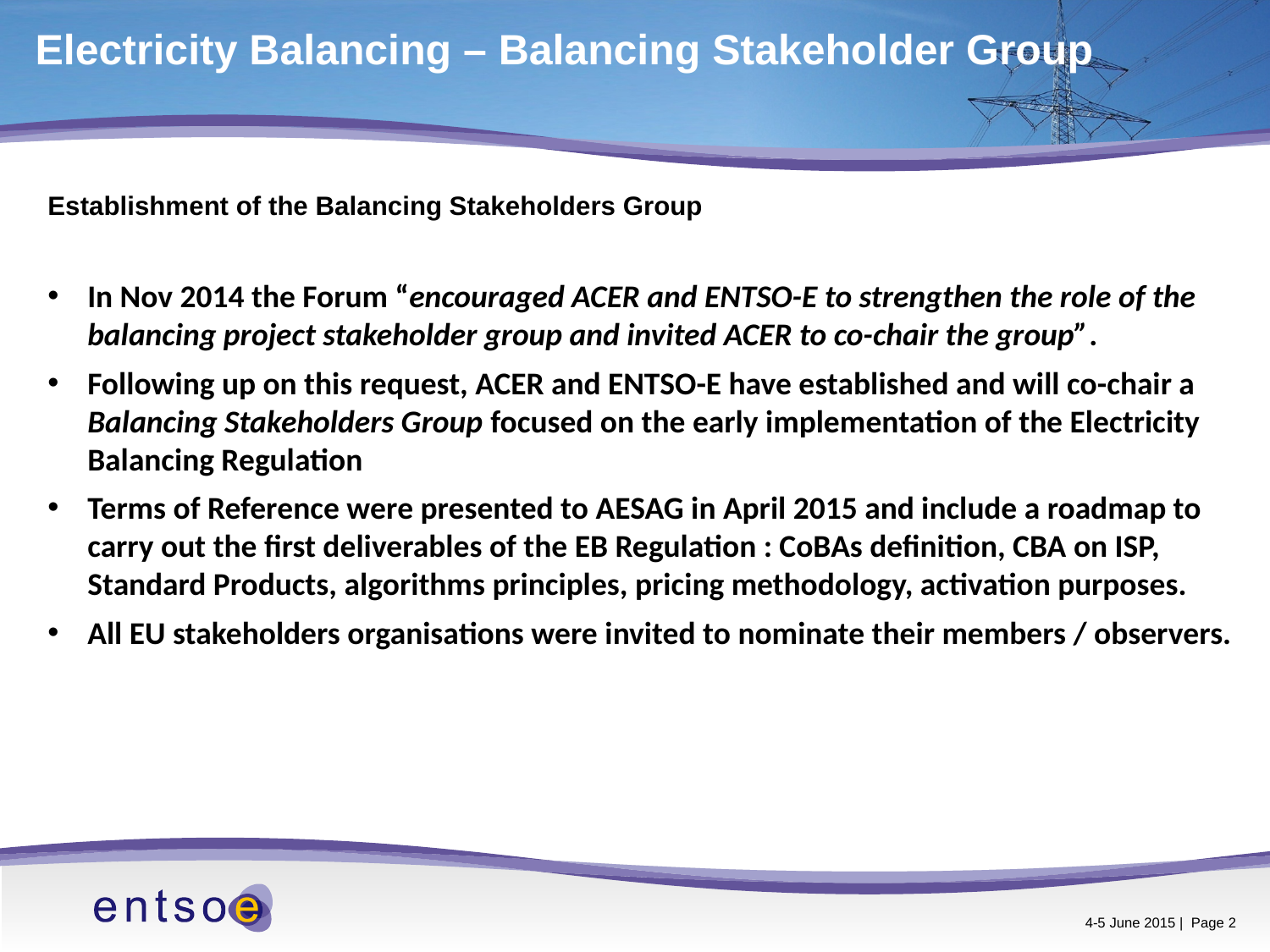

# Electricity Balancing – Balancing Stakeholder Group
Establishment of the Balancing Stakeholders Group

In Nov 2014 the Forum “encouraged ACER and ENTSO-E to strengthen the role of the balancing project stakeholder group and invited ACER to co-chair the group”.
Following up on this request, ACER and ENTSO-E have established and will co-chair a Balancing Stakeholders Group focused on the early implementation of the Electricity Balancing Regulation
Terms of Reference were presented to AESAG in April 2015 and include a roadmap to carry out the first deliverables of the EB Regulation : CoBAs definition, CBA on ISP, Standard Products, algorithms principles, pricing methodology, activation purposes.
All EU stakeholders organisations were invited to nominate their members / observers.
4-5 June 2015 |  Page 2